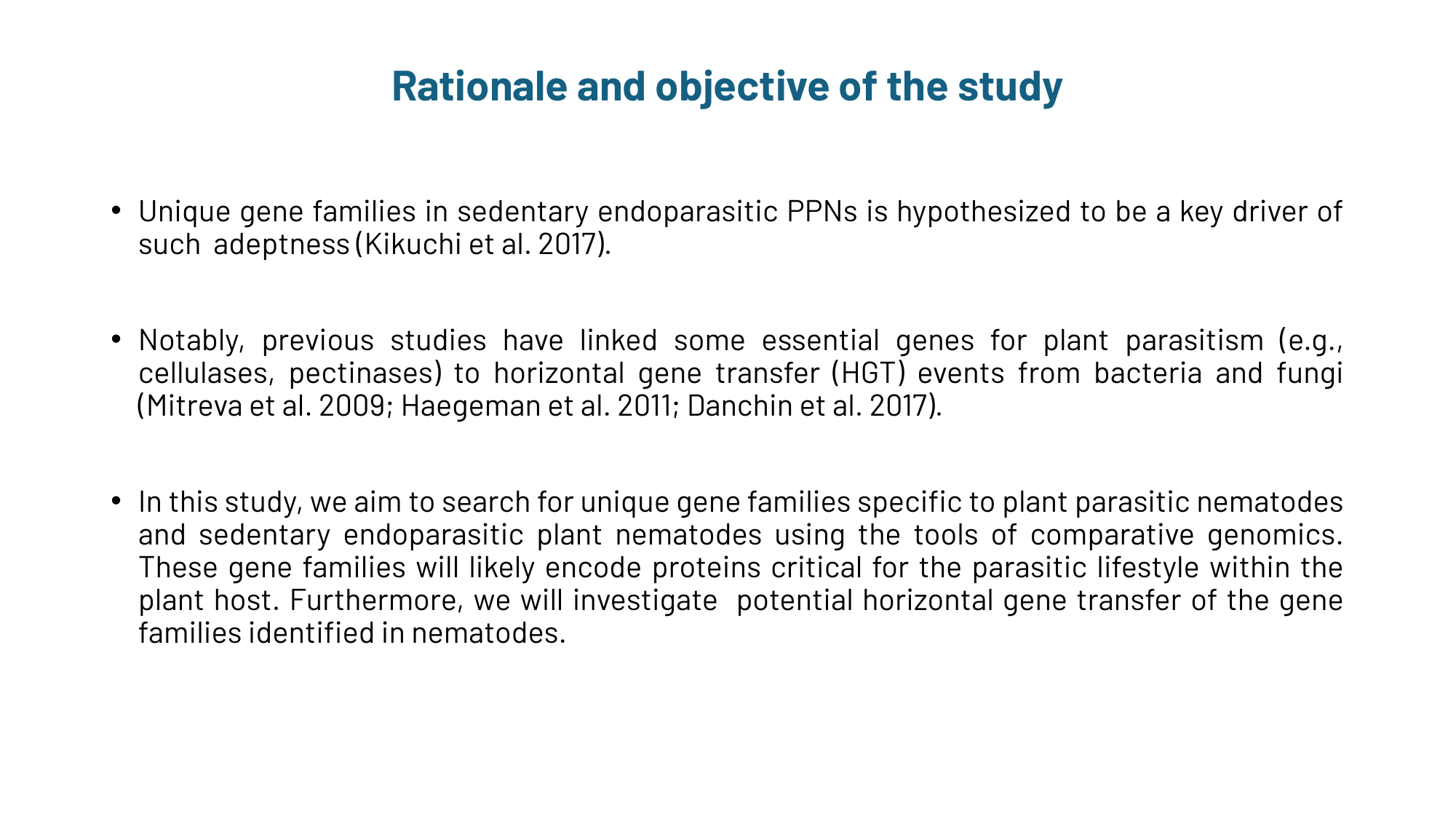

# Rationale and objective of the study
Unique gene families in sedentary endoparasitic PPNs is hypothesized to be a key driver of such  adeptness (Kikuchi et al. 2017).

Notably, previous studies have linked some essential genes for plant parasitism (e.g., cellulases, pectinases) to horizontal gene transfer (HGT) events from bacteria and fungi (Mitreva et al. 2009; Haegeman et al. 2011; Danchin et al. 2017).

In this study, we aim to search for unique gene families specific to plant parasitic nematodes and sedentary endoparasitic plant nematodes using the tools of comparative genomics. These gene families will likely encode proteins critical for the parasitic lifestyle within the plant host. Furthermore, we will investigate  potential horizontal gene transfer of the gene families identified in nematodes.